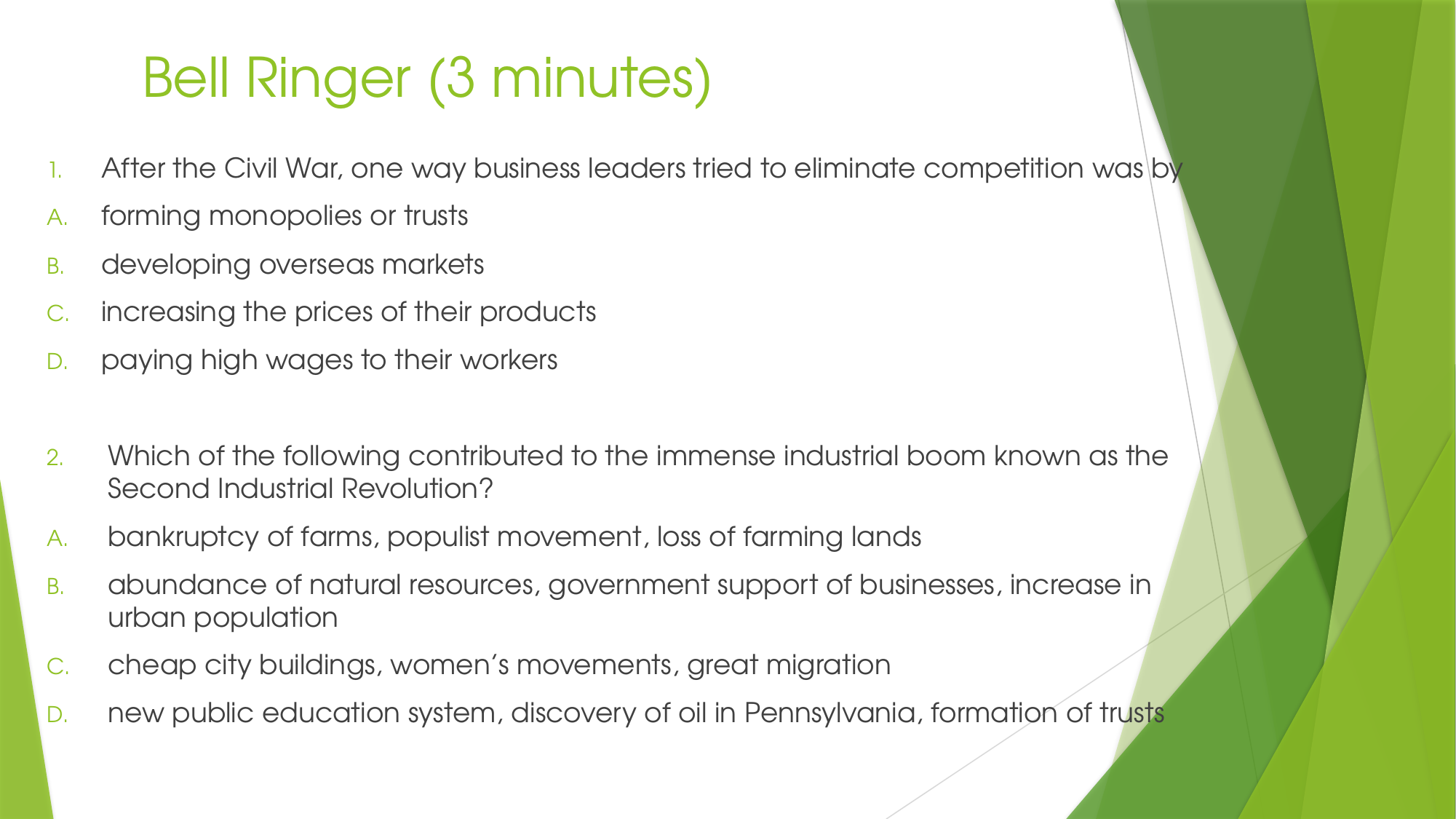

# Bell Ringer (3 minutes)
After the Civil War, one way business leaders tried to eliminate competition was by
forming monopolies or trusts
developing overseas markets
increasing the prices of their products
paying high wages to their workers

Which of the following contributed to the immense industrial boom known as the Second Industrial Revolution?
bankruptcy of farms, populist movement, loss of farming lands
abundance of natural resources, government support of businesses, increase in urban population
cheap city buildings, women’s movements, great migration
new public education system, discovery of oil in Pennsylvania, formation of trusts